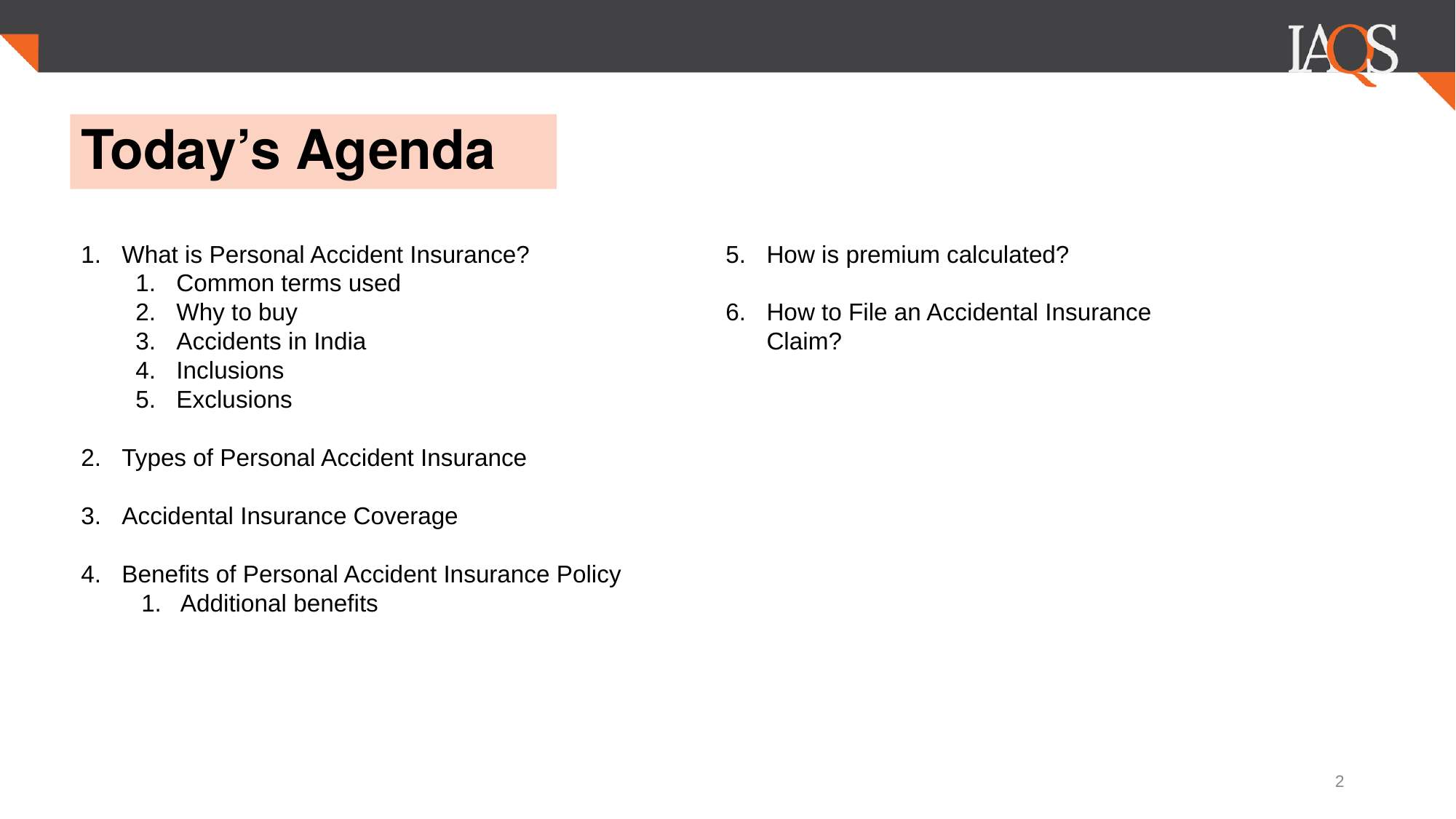

# Today’s Agenda
What is Personal Accident Insurance?
Common terms used
Why to buy
Accidents in India
Inclusions
Exclusions

Types of Personal Accident Insurance

Accidental Insurance Coverage

Benefits of Personal Accident Insurance Policy
         1.   Additional benefits

How is premium calculated?

How to File an Accidental Insurance Claim?

2